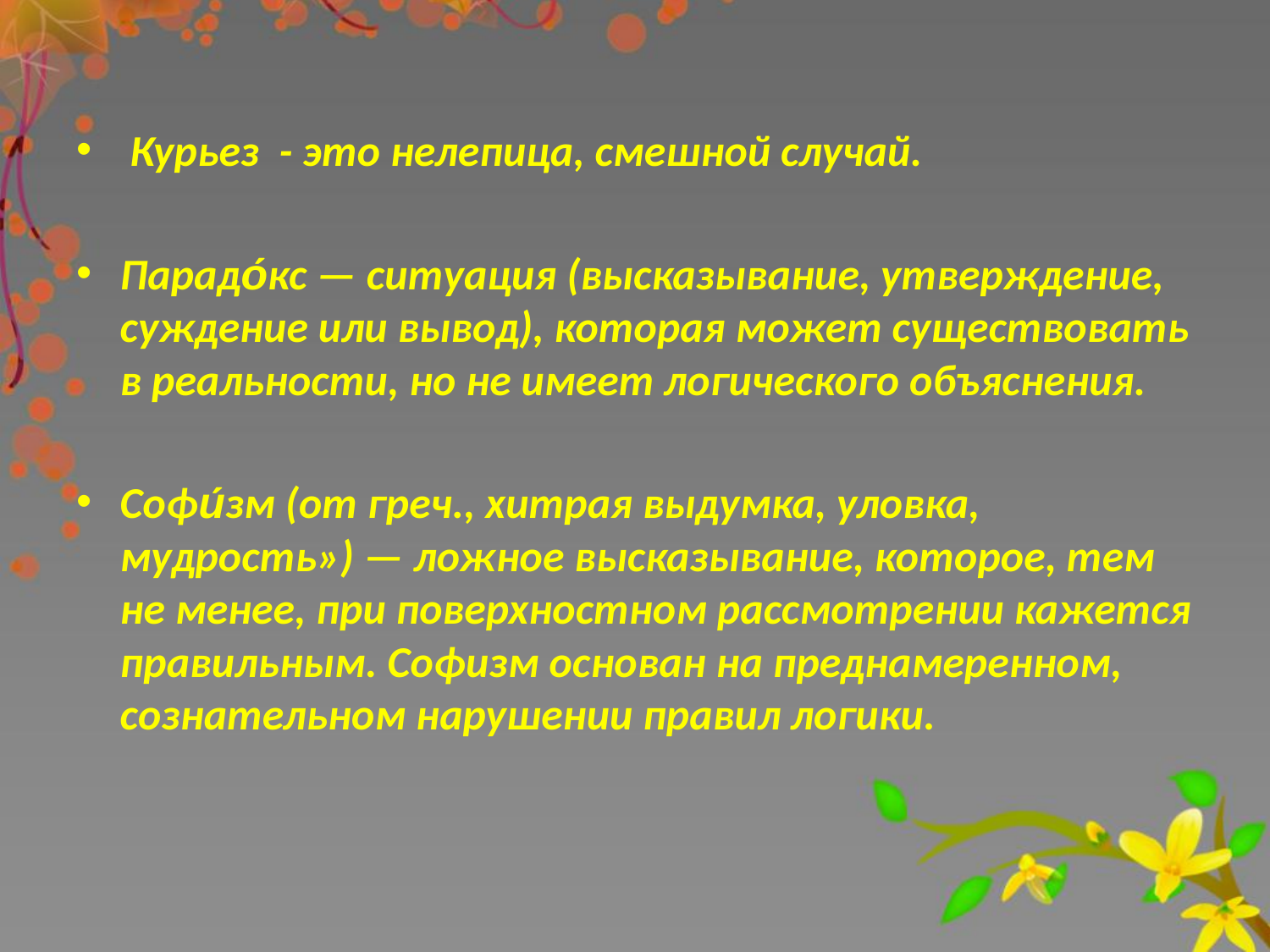

#
 Курьез  - это нелепица, смешной случай.

Парадо́кс — ситуация (высказывание, утверждение, суждение или вывод), которая может существовать в реальности, но не имеет логического объяснения.

Софи́зм (от греч., хитрая выдумка, уловка, мудрость») — ложное высказывание, которое, тем не менее, при поверхностном рассмотрении кажется правильным. Софизм основан на преднамеренном, сознательном нарушении правил логики.